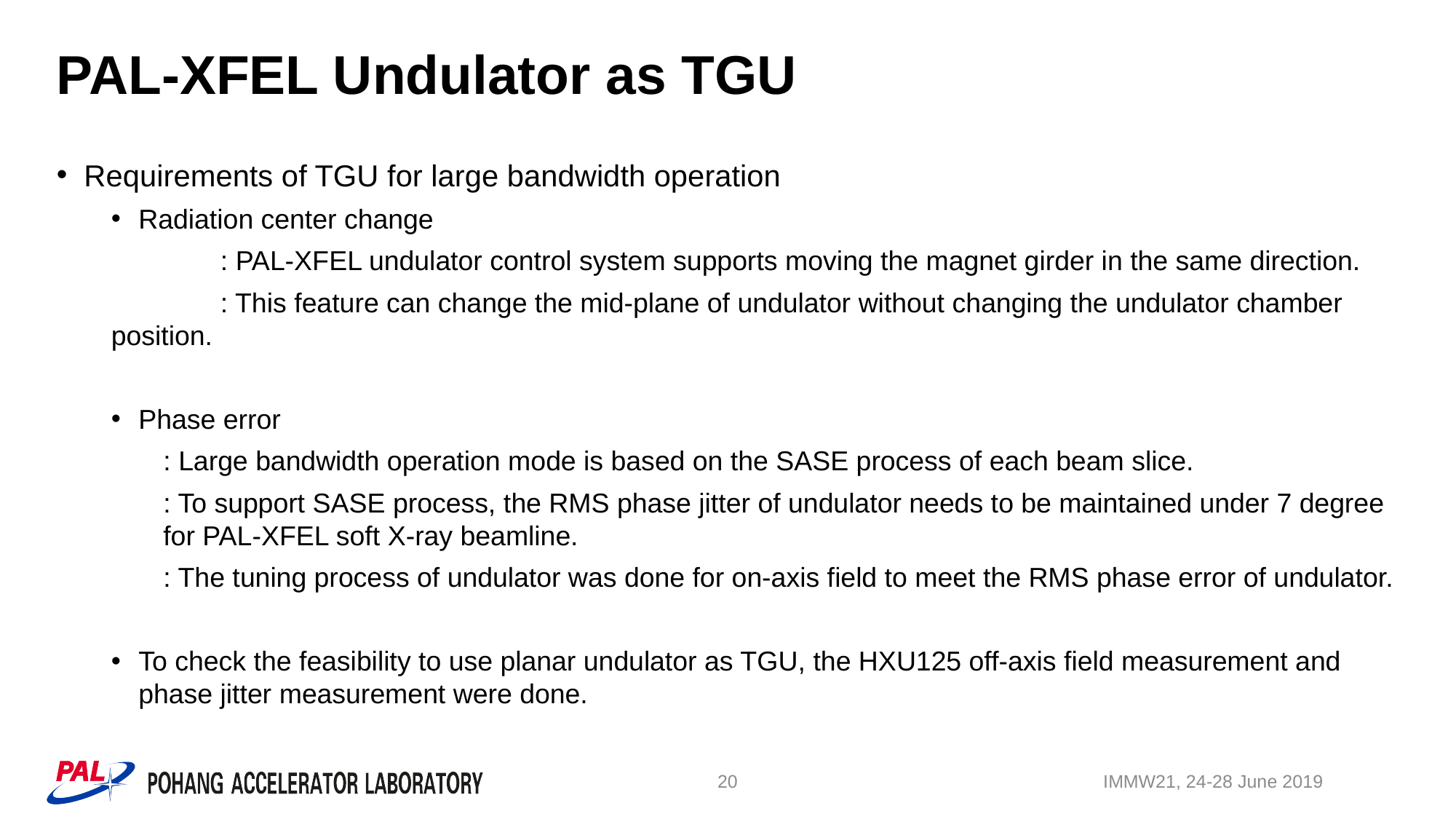

# PAL-XFEL Undulator as TGU
Requirements of TGU for large bandwidth operation
Radiation center change
	: PAL-XFEL undulator control system supports moving the magnet girder in the same direction.
	: This feature can change the mid-plane of undulator without changing the undulator chamber position.

Phase error
	: Large bandwidth operation mode is based on the SASE process of each beam slice.
	: To support SASE process, the RMS phase jitter of undulator needs to be maintained under 7 degree for PAL-XFEL soft X-ray beamline.
	: The tuning process of undulator was done for on-axis field to meet the RMS phase error of undulator.

To check the feasibility to use planar undulator as TGU, the HXU125 off-axis field measurement and phase jitter measurement were done.

IMMW21, 24-28 June 2019
20